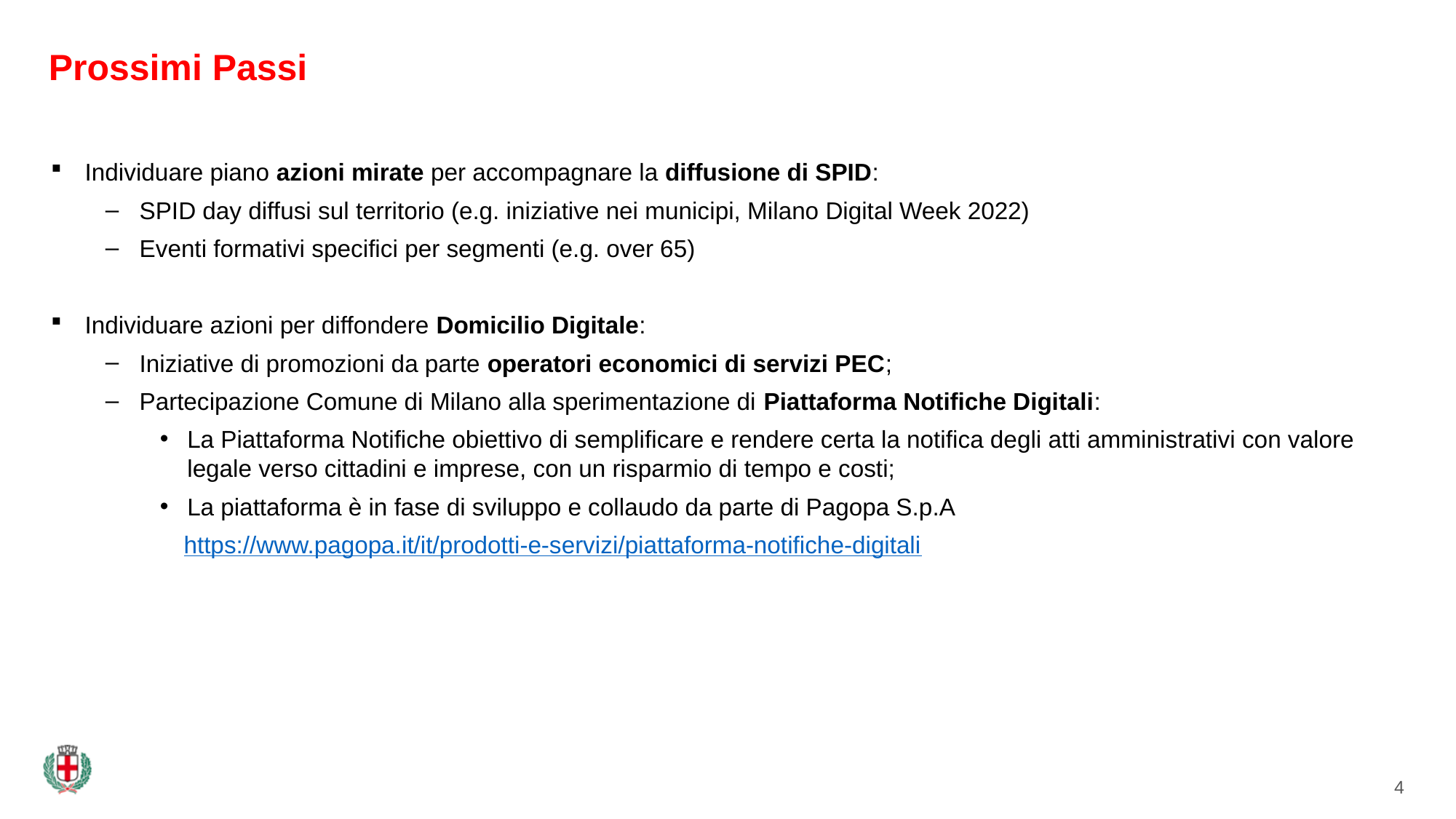

# Prossimi Passi
Individuare piano azioni mirate per accompagnare la diffusione di SPID:
SPID day diffusi sul territorio (e.g. iniziative nei municipi, Milano Digital Week 2022)
Eventi formativi specifici per segmenti (e.g. over 65)

Individuare azioni per diffondere Domicilio Digitale:
Iniziative di promozioni da parte operatori economici di servizi PEC;
Partecipazione Comune di Milano alla sperimentazione di Piattaforma Notifiche Digitali:
La Piattaforma Notifiche obiettivo di semplificare e rendere certa la notifica degli atti amministrativi con valore legale verso cittadini e imprese, con un risparmio di tempo e costi;
La piattaforma è in fase di sviluppo e collaudo da parte di Pagopa S.p.A
https://www.pagopa.it/it/prodotti-e-servizi/piattaforma-notifiche-digitali

4